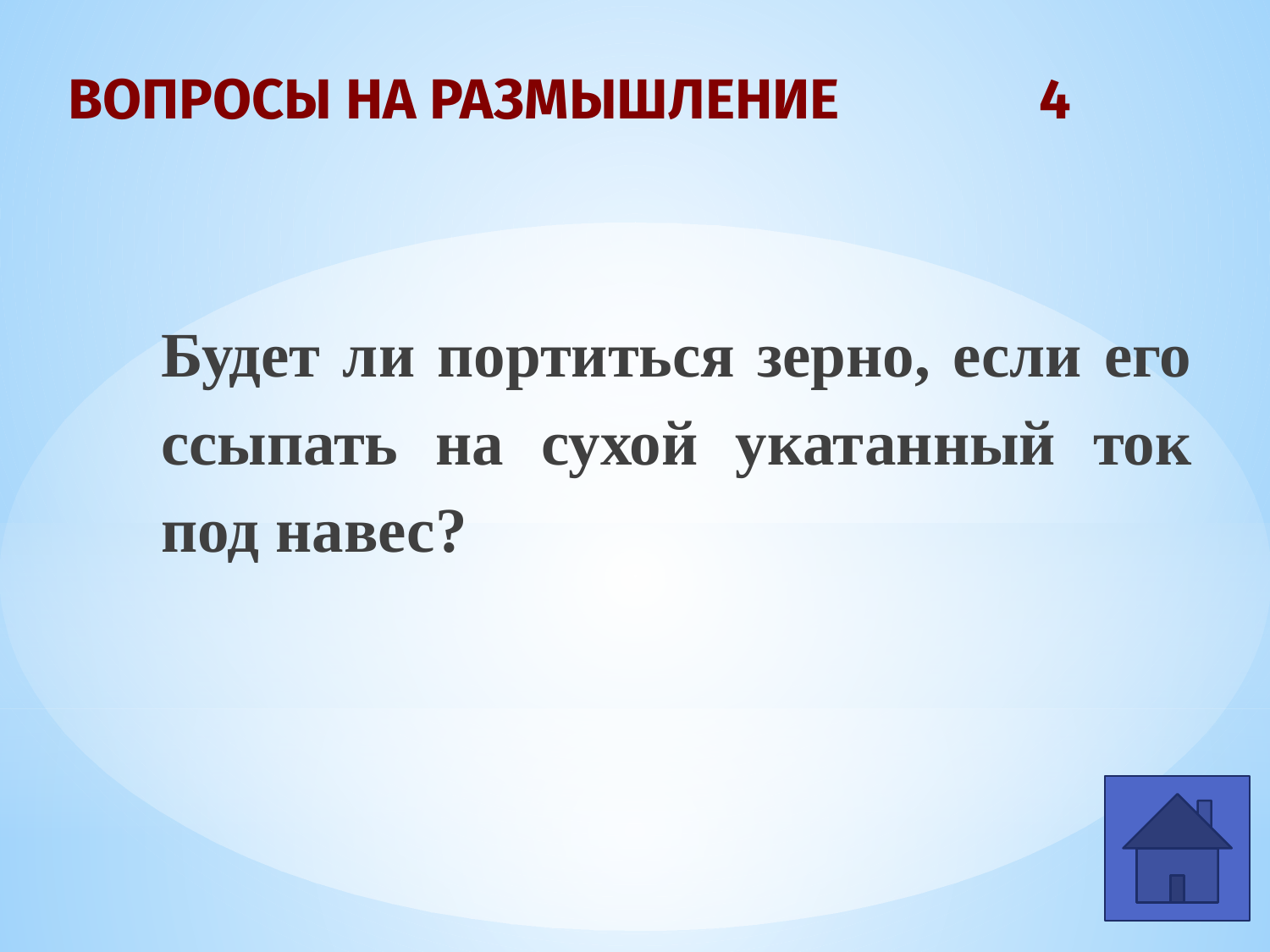

# ВОПРОСЫ НА РАЗМЫШЛЕНИЕ               4
Будет ли портиться зерно, если его ссыпать на сухой укатанный ток под навес?